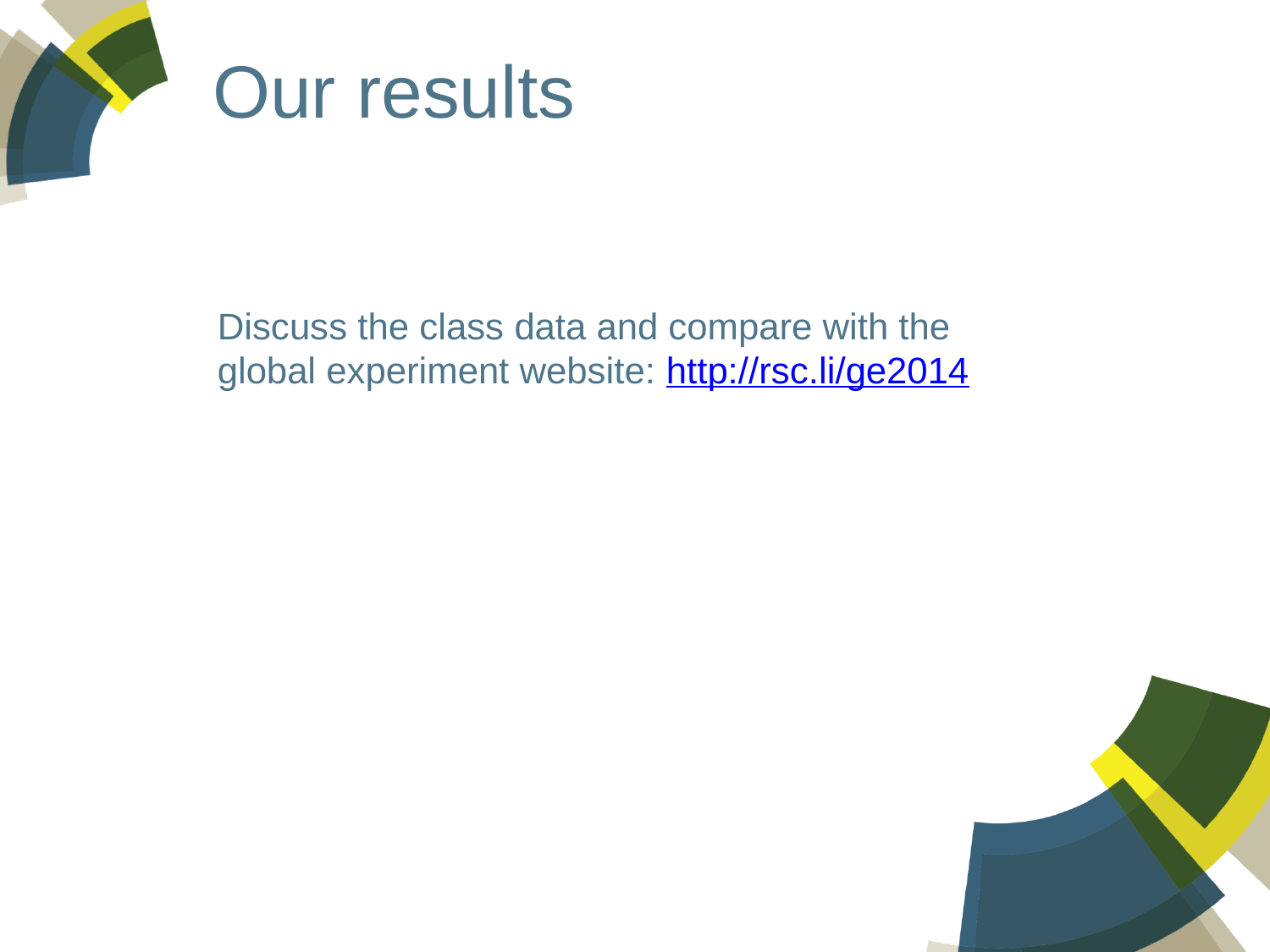

# Our results
Discuss the class data and compare with the global experiment website: http://rsc.li/ge2014